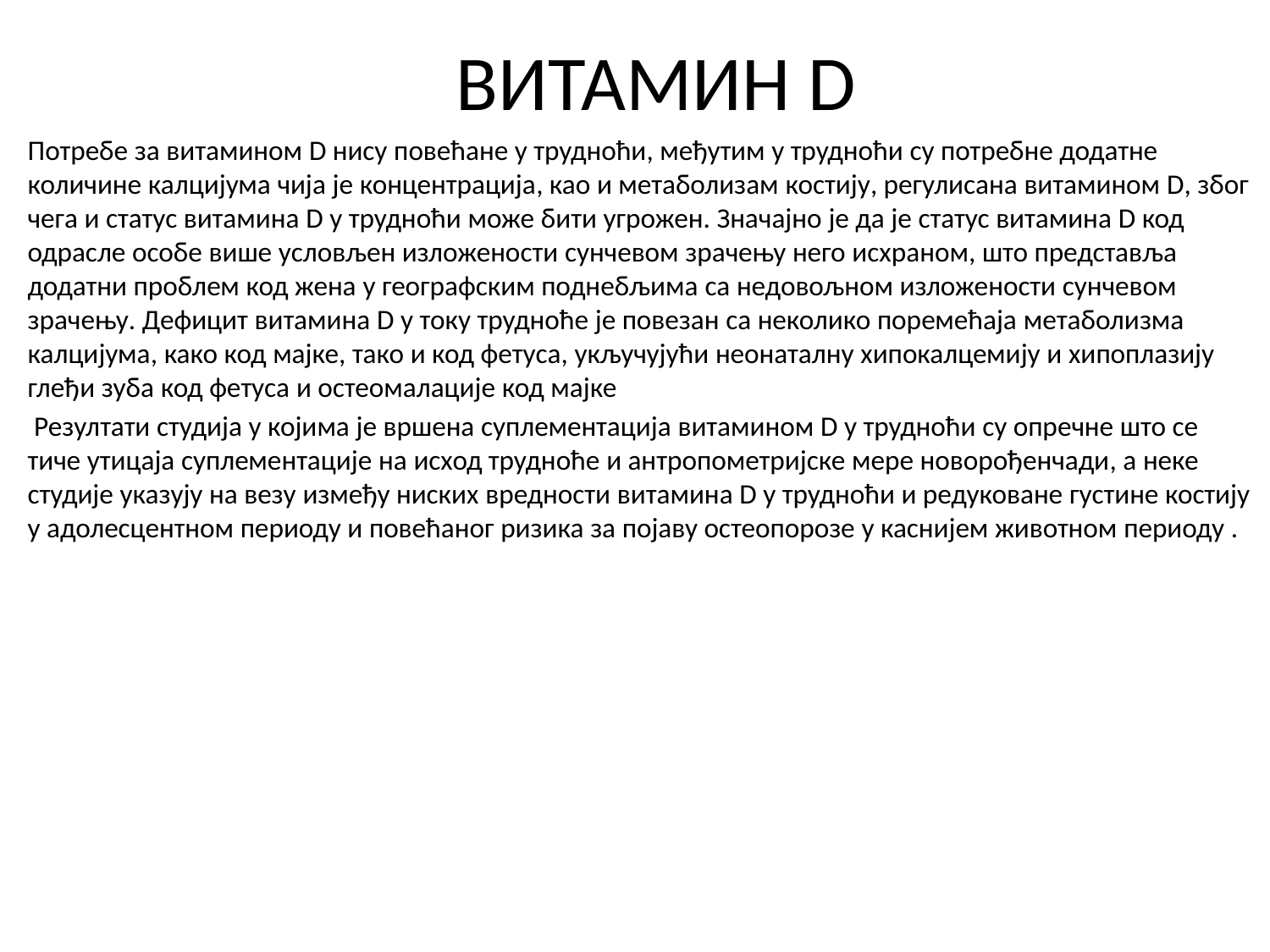

# ВИТАМИН D
Потребе за витамином D нису повећане у трудноћи, међутим у трудноћи су потребне додатне количине калцијума чија је концентрација, као и метаболизам костију, регулисана витамином D, због чега и статус витамина D у трудноћи може бити угрожен. Значајно је да је статус витамина D код одрасле особе више условљен изложености сунчевом зрачењу него исхраном, што представља додатни проблем код жена у географским поднебљима са недовољном изложености сунчевом зрачењу. Дефицит витамина D у току трудноће је повезан са неколико поремећаја метаболизма калцијума, како код мајке, тако и код фетуса, укључујући неонаталну хипокалцемију и хипоплазију глеђи зуба код фетуса и остеомалације код мајке
 Резултати студија у којима је вршена суплементација витамином D у трудноћи су опречне што се тиче утицаја суплементације на исход трудноће и антропометријске мере новорођенчади, а неке студије указују на везу између ниских вредности витамина D у трудноћи и редуковане густине костију у адолесцентном периоду и повећаног ризика за појаву остеопорозе у каснијем животном периоду .